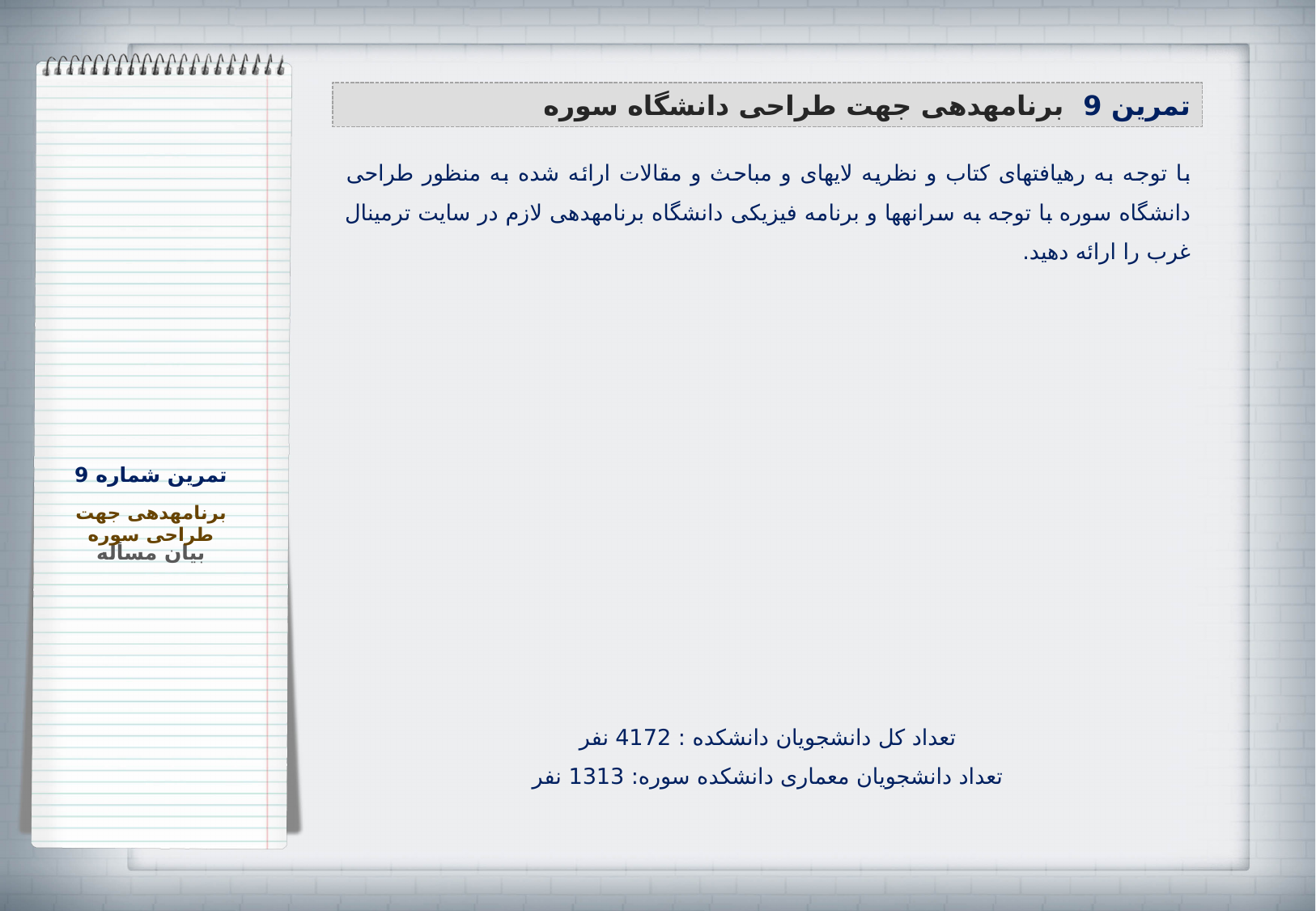

تمرین 9  برنامه‏دهی جهت طراحی دانشگاه سوره
با توجه به رهیافت‏های کتاب و نظریه لایه‏ای و مباحث و مقالات ارائه شده به منظور طراحی دانشگاه سوره با توجه به سرانه‏ها و برنامه فیزیکی دانشگاه برنامه‏دهی لازم در سایت ترمینال غرب را ارائه دهید.
تمرین شماره 9
برنامه‏دهی جهت طراحی سوره
بیان مسأله
تعداد کل دانشجویان دانشکده : 4172 نفر
تعداد دانشجویان معماری دانشکده سوره: 1313 نفر